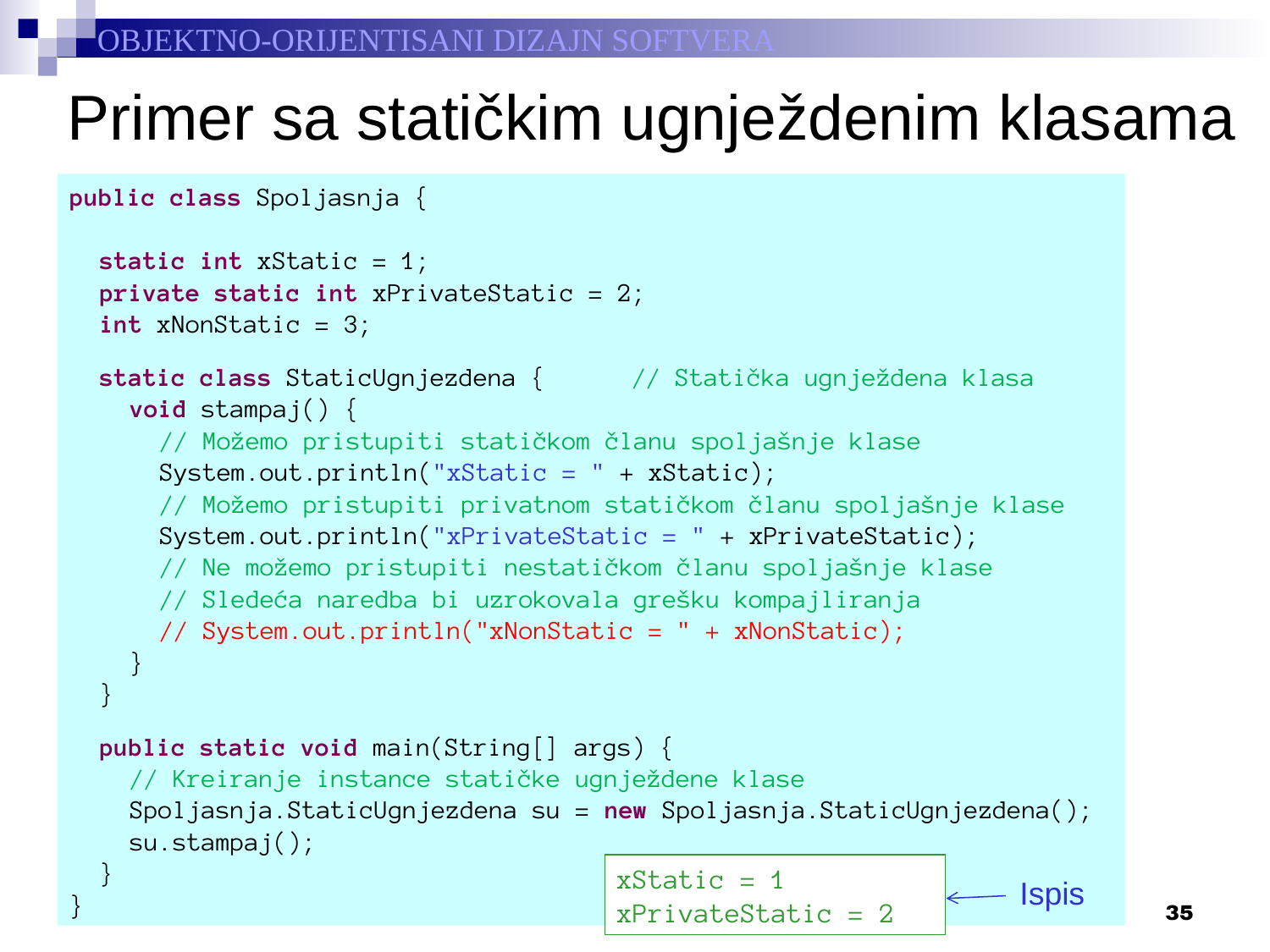

# Primer sa statičkim ugnježdenim klasama
public class Spoljasnja {

	static int xStatic = 1;
	private static int xPrivateStatic = 2;
	int xNonStatic = 3;

	static class StaticUgnjezdena {      // Statička ugnježdena klasa
		void stampaj() {
			// Možemo pristupiti statičkom članu spoljašnje klase
			System.out.println("xStatic = " + xStatic);
			// Možemo pristupiti privatnom statičkom članu spoljašnje klase
			System.out.println("xPrivateStatic = " + xPrivateStatic);
			// Ne možemo pristupiti nestatičkom članu spoljašnje klase
			// Sledeća naredba bi uzrokovala grešku kompajliranja
			// System.out.println("xNonStatic = " + xNonStatic);
		}
	}

	public static void main(String[] args) {
		// Kreiranje instance statičke ugnježdene klase
		Spoljasnja.StaticUgnjezdena su = new Spoljasnja.StaticUgnjezdena();
		su.stampaj();
	}
}
xStatic = 1
xPrivateStatic = 2
35
Ispis